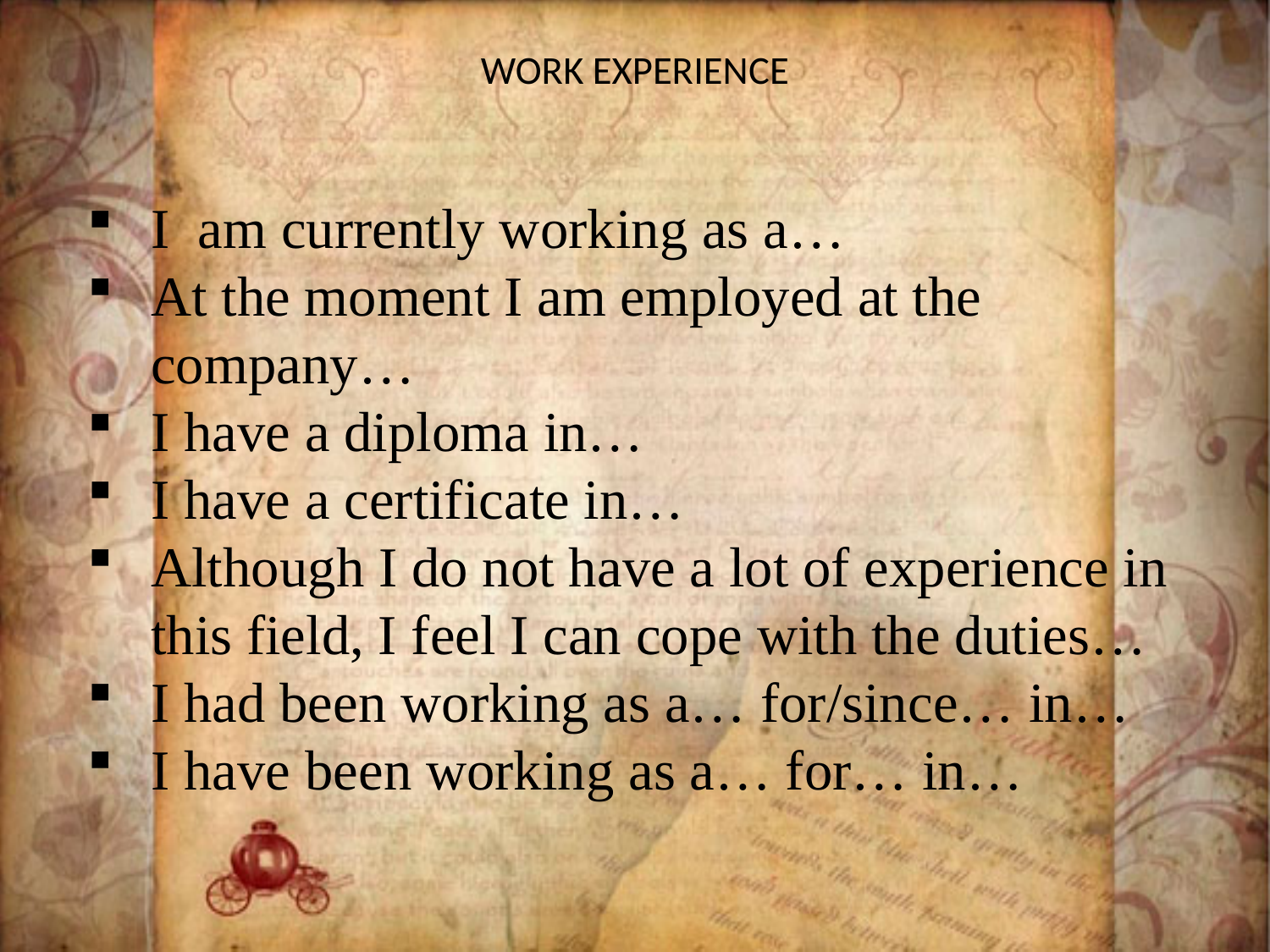

# WORK EXPERIENCE
I  am currently working as a…
At the moment I am employed at the company…
I have a diploma in…
I have a certificate in…
Although I do not have a lot of experience in this field, I feel I can cope with the duties…
I had been working as a… for/since… in…
I have been working as a… for… in…